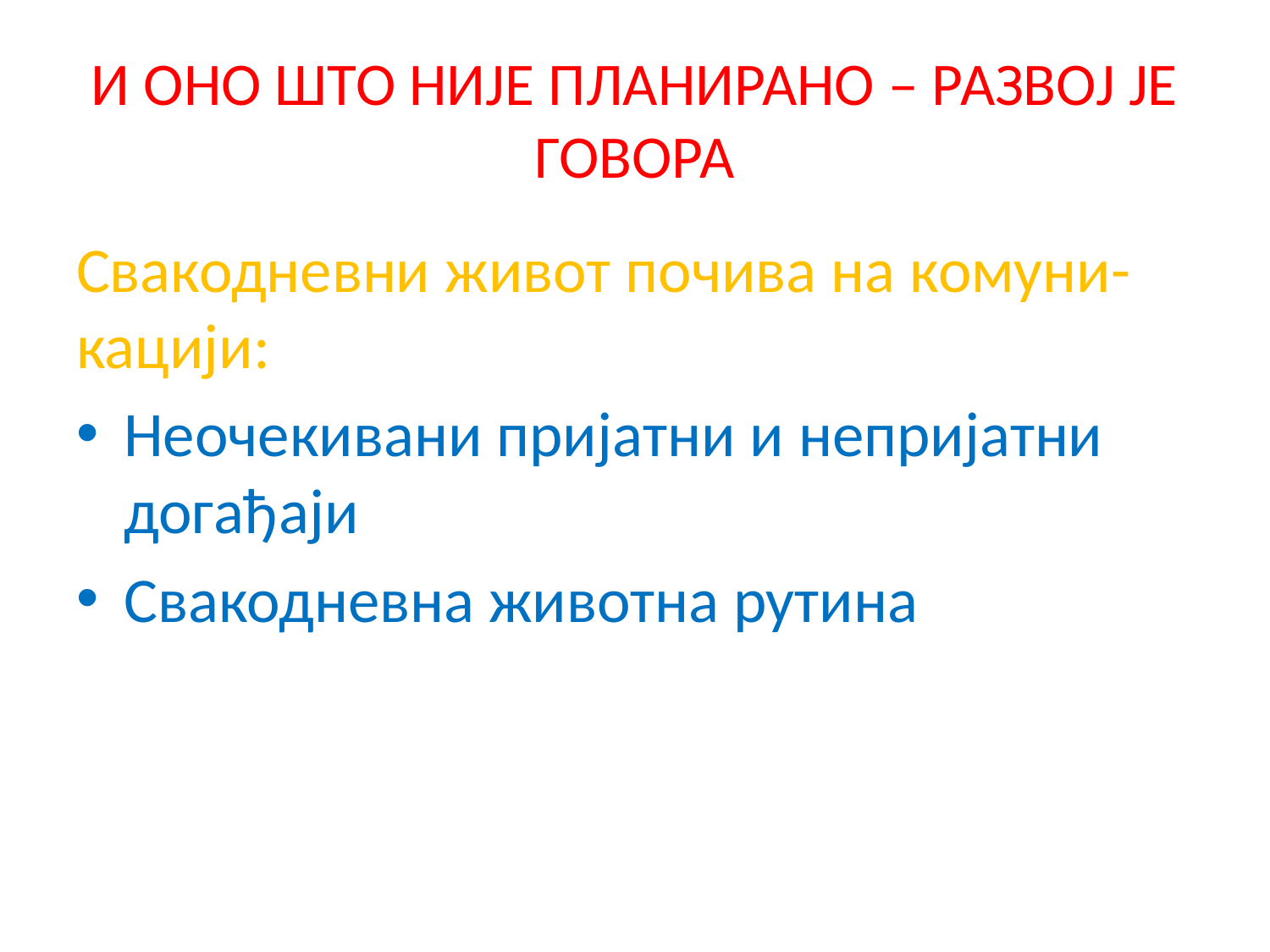

# И ОНО ШТО НИЈЕ ПЛАНИРАНО – РАЗВОЈ ЈЕ ГОВОРА
Свакодневни живот почива на комуни-кацији:
Неочекивани пријатни и непријатни догађаји
Свакодневна животна рутина